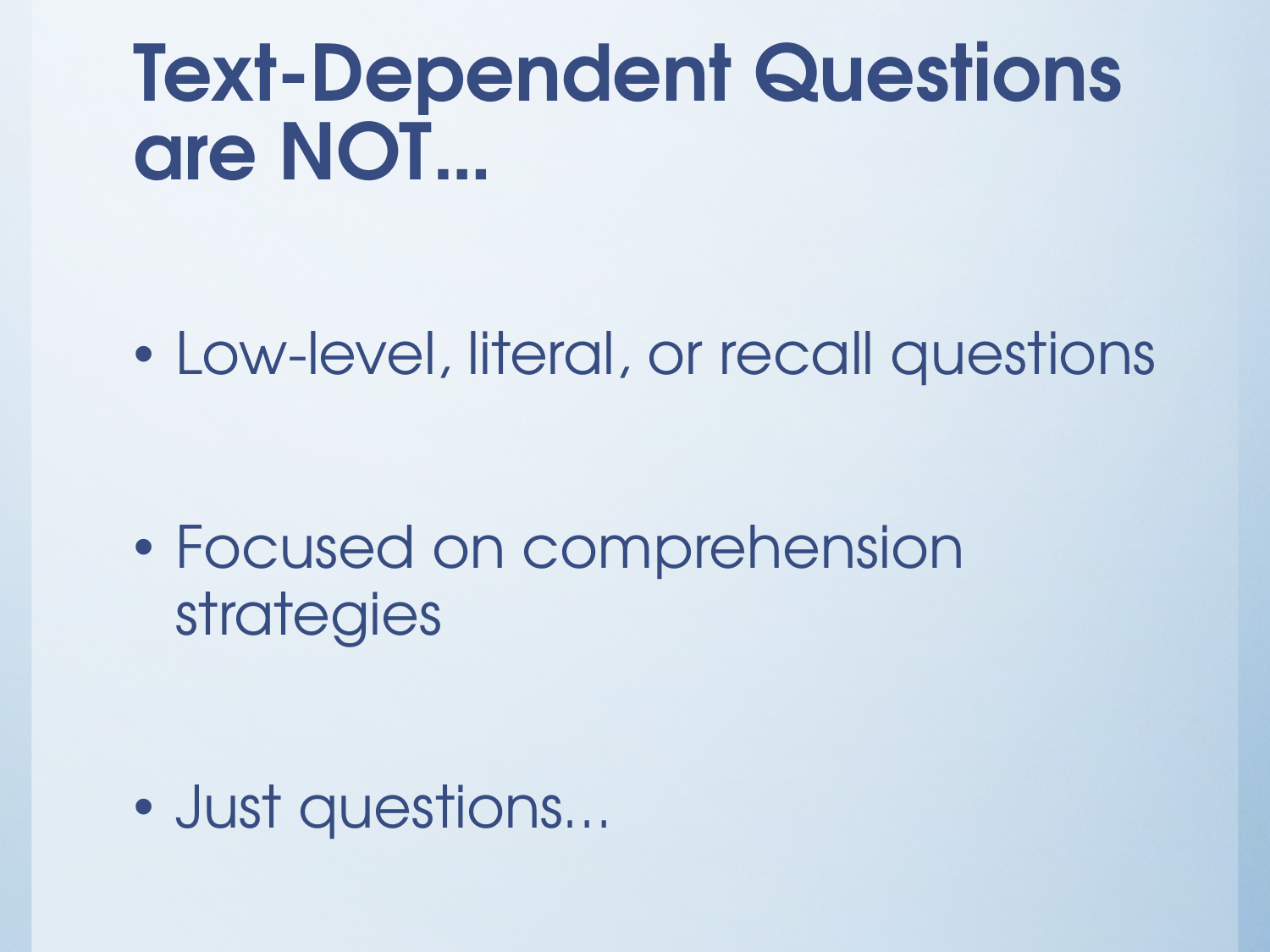

# Text-Dependent Questions are NOT…

Low-level, literal, or recall questions

Focused on comprehension strategies

Just questions…